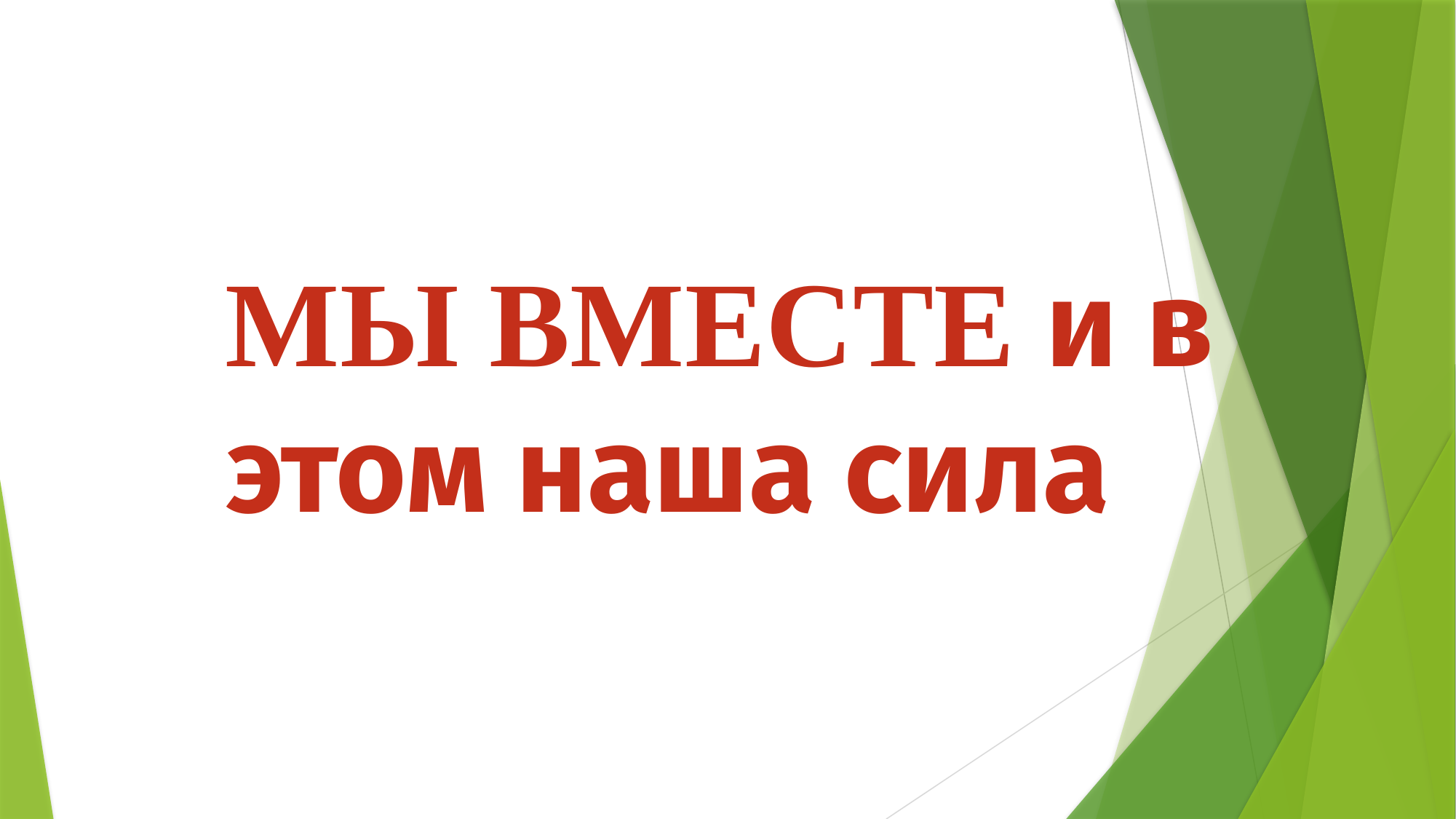

# МЫ ВМЕСТЕ и в этом наша сила